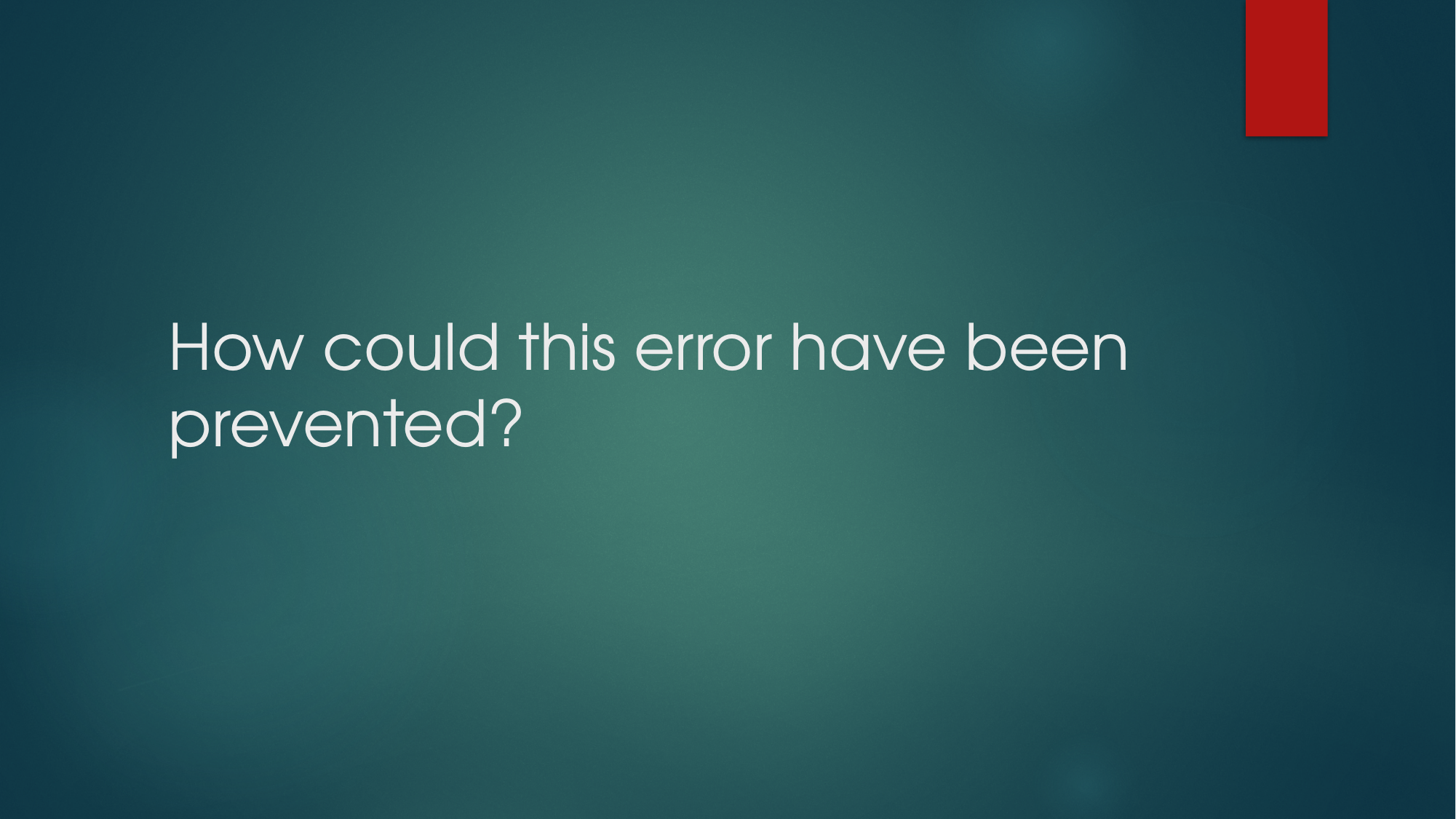

# How could this error have been prevented?